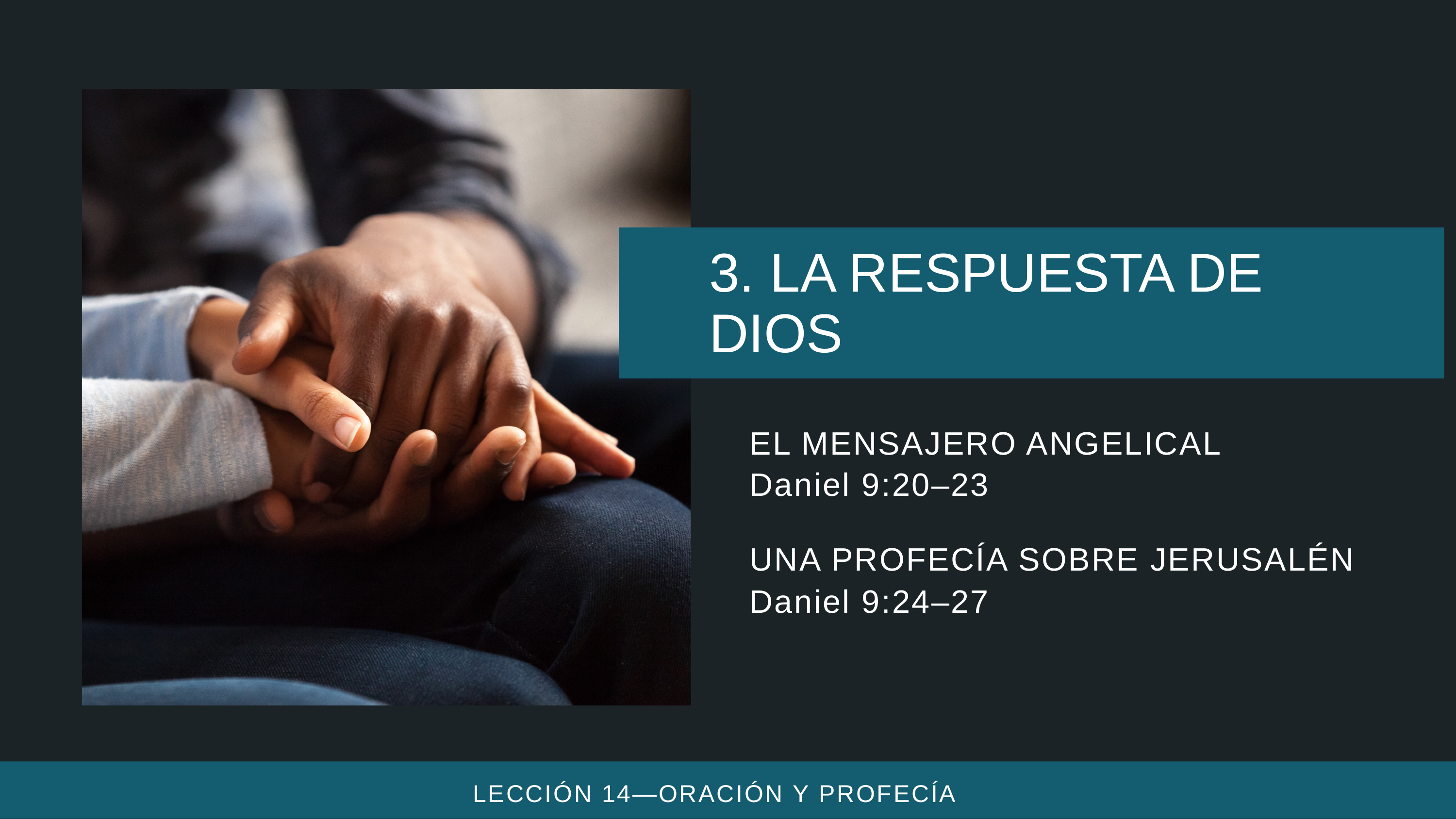

EL MENSAJERO ANGELICAL
Daniel 9:20–23
UNA PROFECÍA SOBRE JERUSALÉN
Daniel 9:24–27